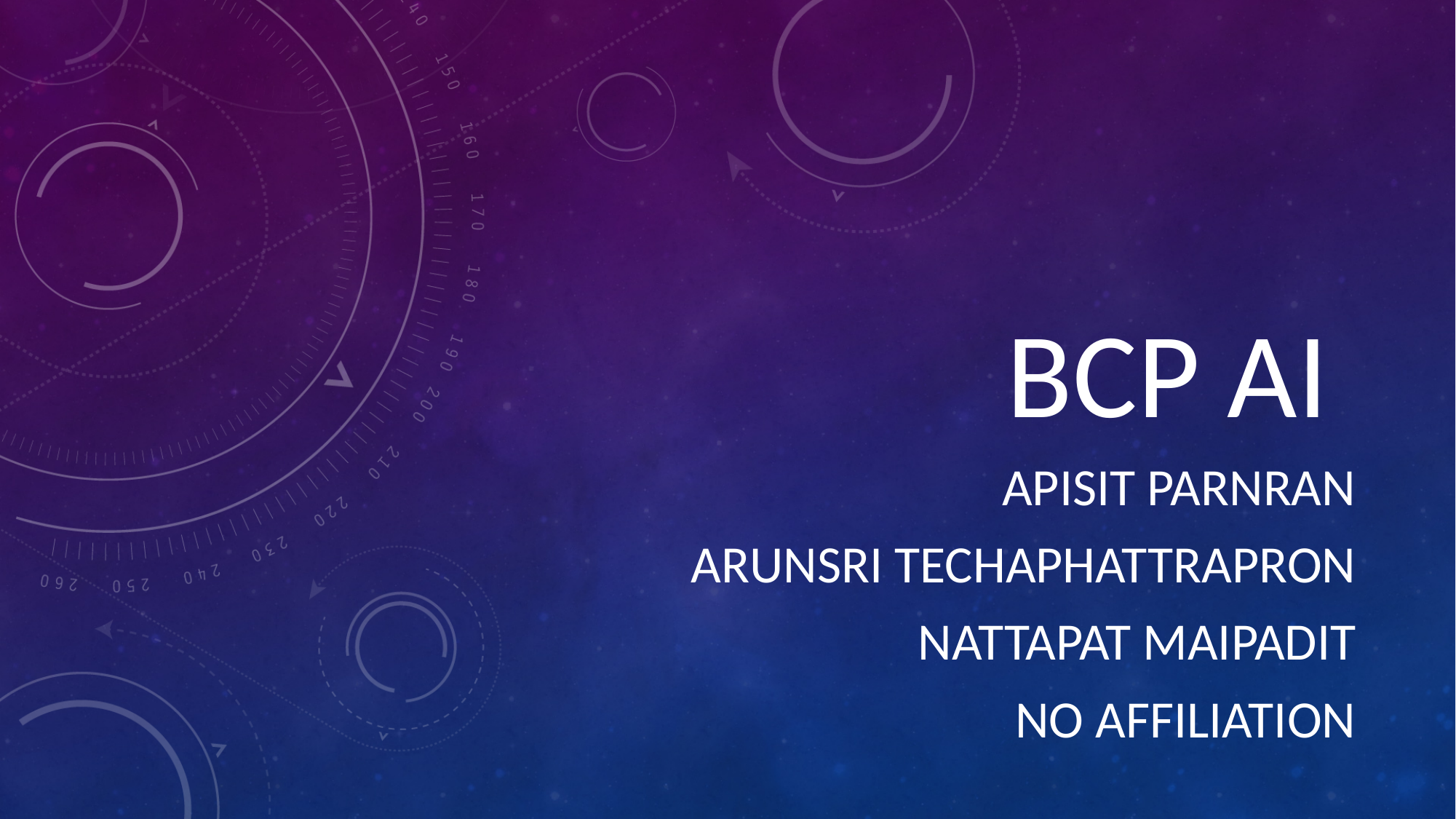

# BCP AI
Apisit parnran
Arunsri techaphattrapron
Nattapat maipadit
NO Affiliation